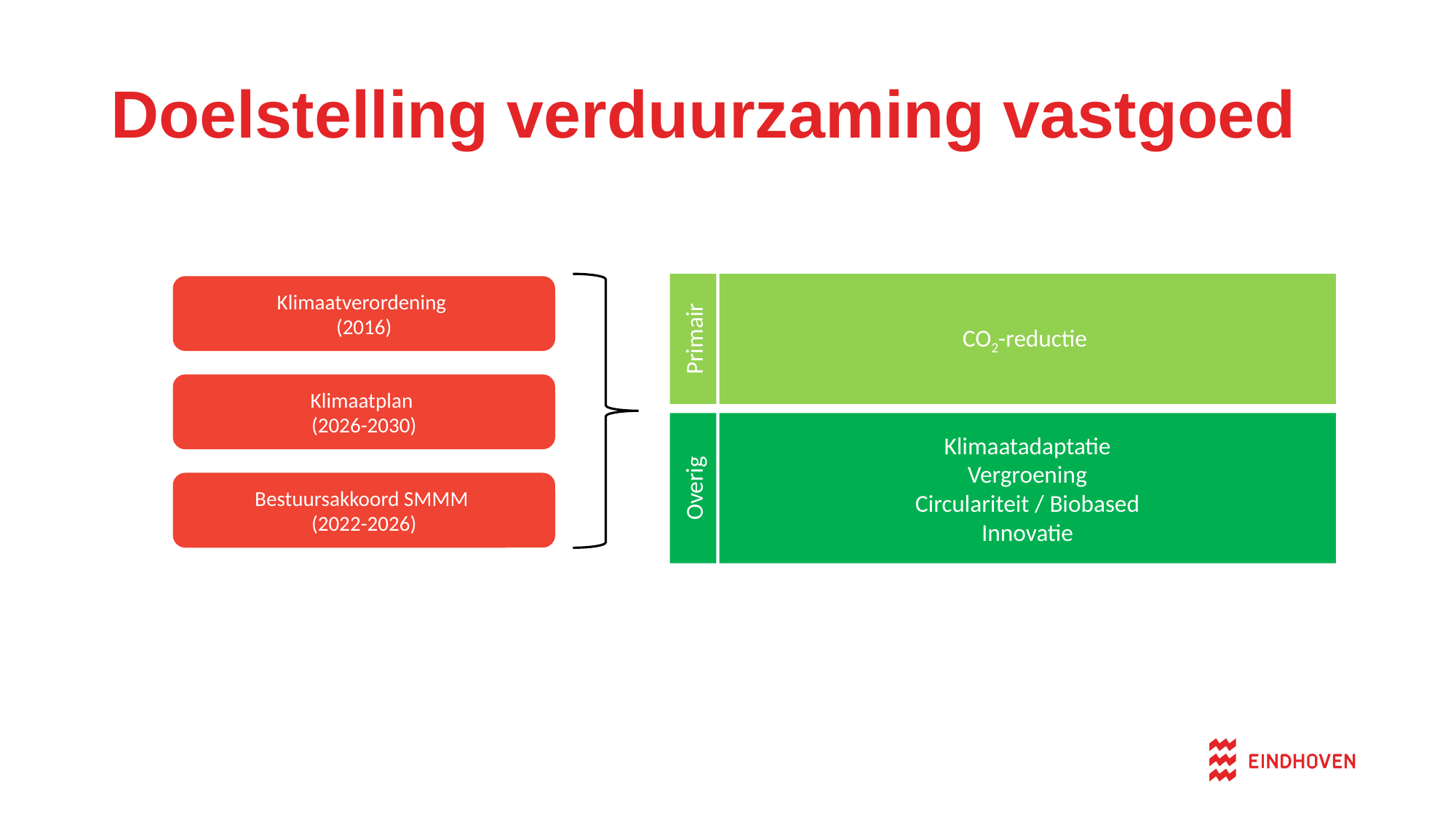

# Doelstelling verduurzaming vastgoed

CO2-reductie
Klimaatverordening
(2016)
Klimaatplan
(2026-2030)
Klimaatadaptatie
Vergroening
Circulariteit / Biobased
Innovatie
Bestuursakkoord SMMM
(2022-2026)
Primair
Overig